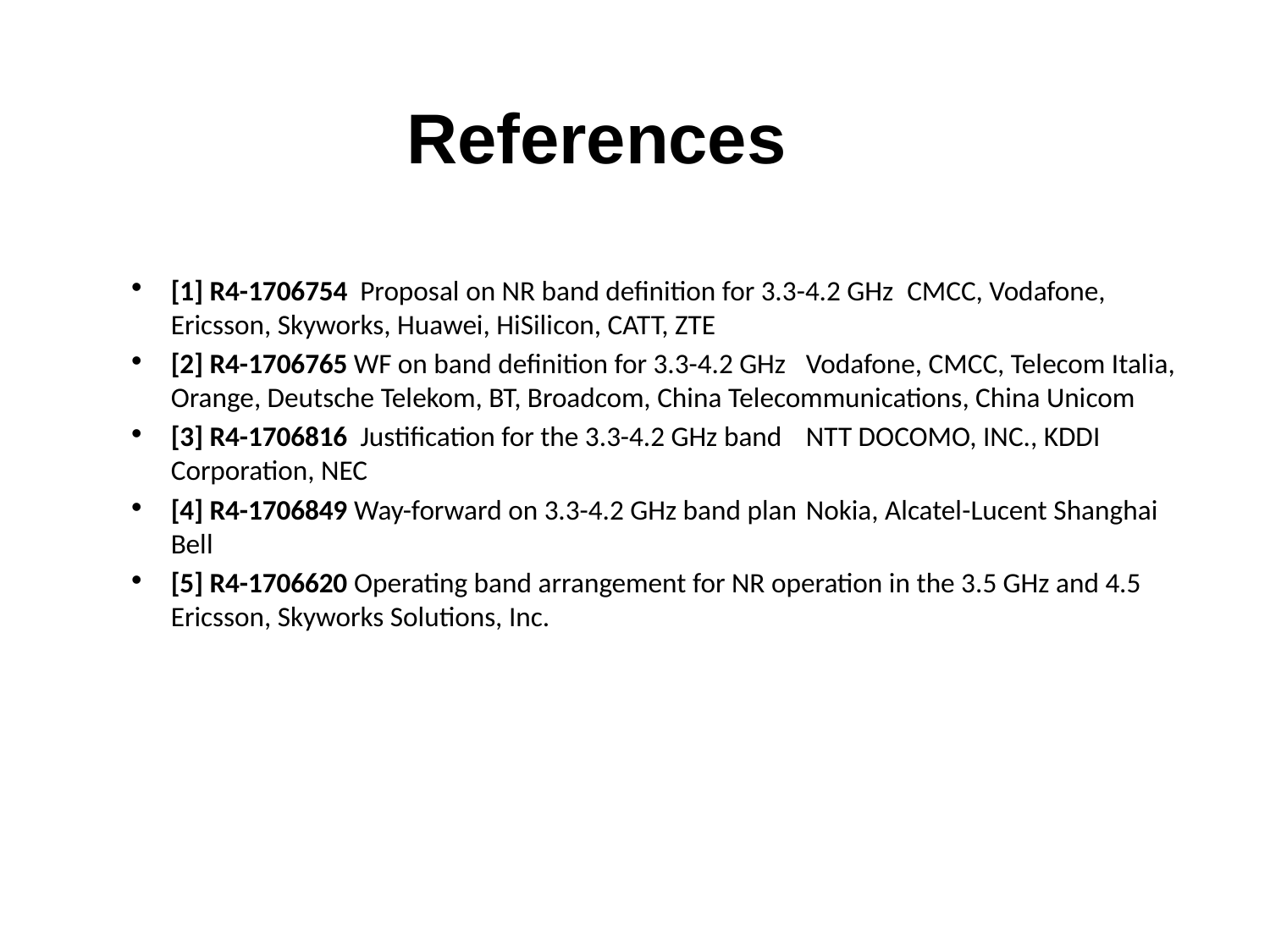

# References
[1] R4-1706754  Proposal on NR band definition for 3.3-4.2 GHz  CMCC, Vodafone, Ericsson, Skyworks, Huawei, HiSilicon, CATT, ZTE
[2] R4-1706765 WF on band definition for 3.3-4.2 GHz	Vodafone, CMCC, Telecom Italia, Orange, Deutsche Telekom, BT, Broadcom, China Telecommunications, China Unicom
[3] R4-1706816  Justification for the 3.3-4.2 GHz band	NTT DOCOMO, INC., KDDI Corporation, NEC
[4] R4-1706849 Way-forward on 3.3-4.2 GHz band plan	Nokia, Alcatel-Lucent Shanghai Bell
[5] R4-1706620 Operating band arrangement for NR operation in the 3.5 GHz and 4.5	Ericsson, Skyworks Solutions, Inc.